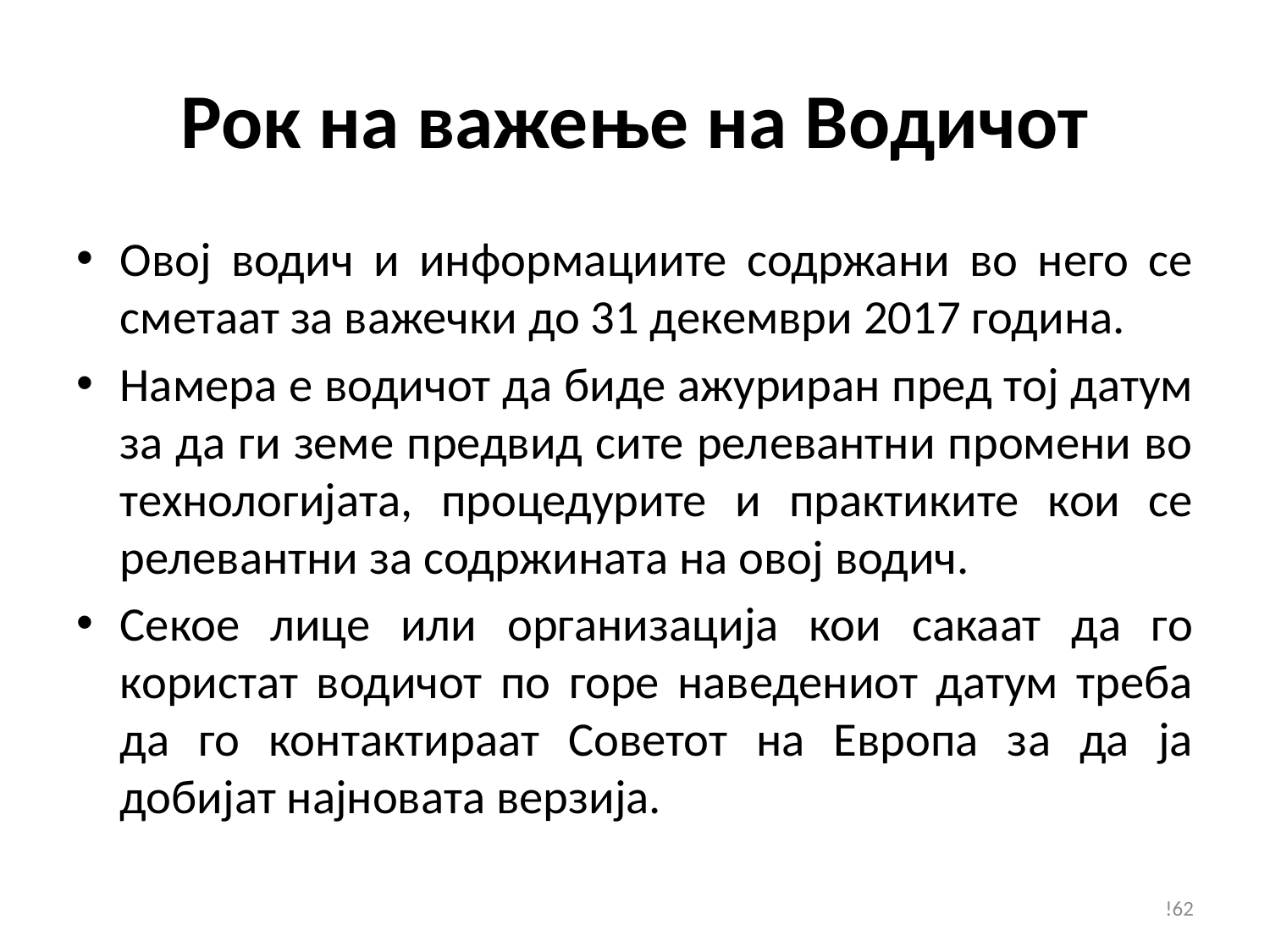

# Рок на важење на Водичот
Овој водич и информациите содржани во него се сметаат за важечки до 31 декември 2017 година.
Намера е водичот да биде ажуриран пред тој датум за да ги земе предвид сите релевантни промени во технологијата, процедурите и практиките кои се релевантни за содржината на овој водич.
Секое лице или организација кои сакаат да го користат водичот по горе наведениот датум треба да го контактираат Советот на Европа за да ја добијат најновата верзија.

!62